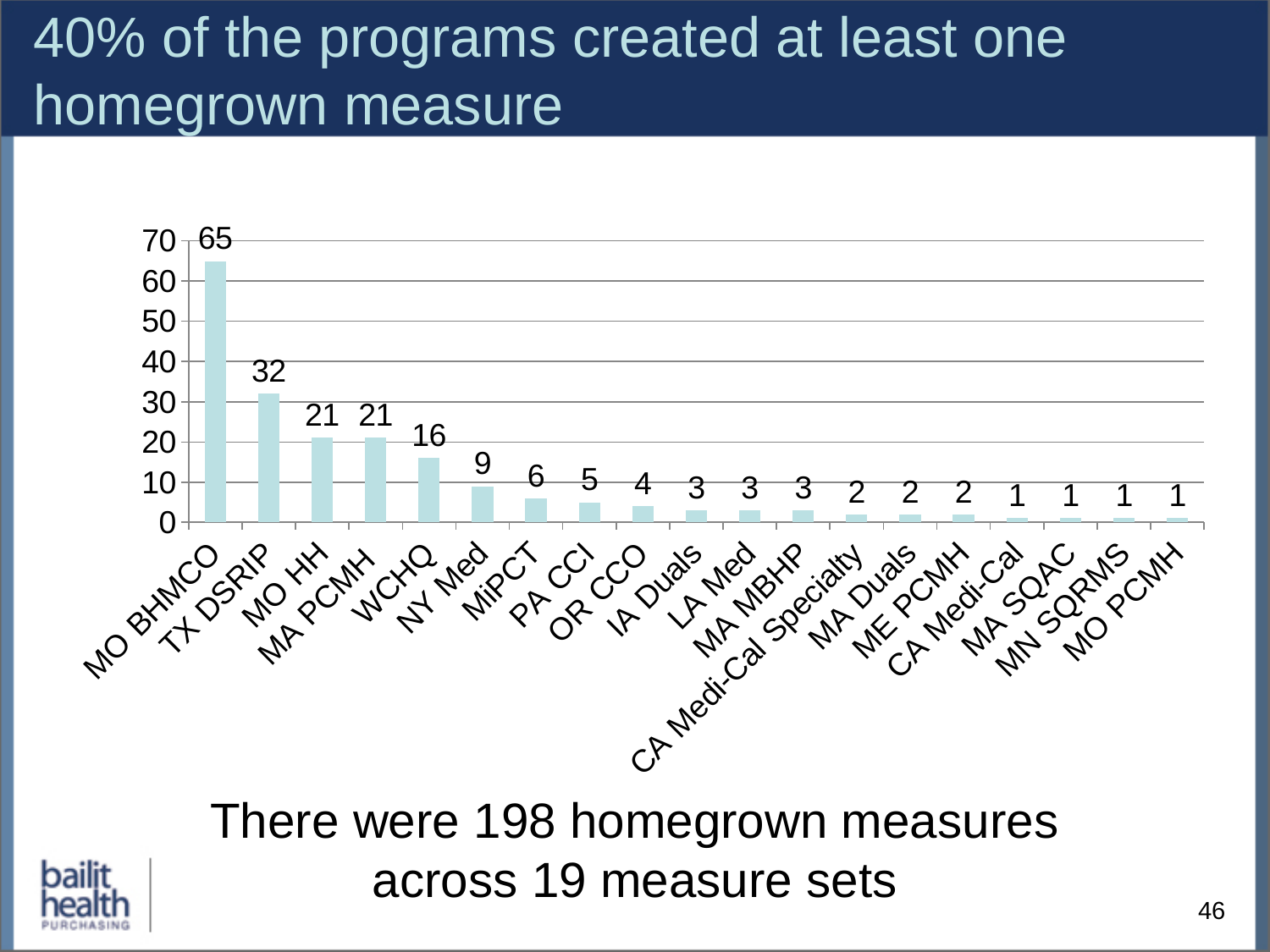

# 40% of the programs created at least one homegrown measure

### Chart

| Category | Series 1 |
|---|---|
| MO BHMCO | 65.0 |
| TX DSRIP | 32.0 |
| MO HH | 21.0 |
| MA PCMH  | 21.0 |
| WCHQ | 16.0 |
| NY Med | 9.0 |
| MiPCT | 6.0 |
| PA CCI | 5.0 |
| OR CCO | 4.0 |
| IA Duals | 3.0 |
| LA Med | 3.0 |
| MA MBHP | 3.0 |
| CA Medi-Cal Specialty | 2.0 |
| MA Duals | 2.0 |
| ME PCMH | 2.0 |
| CA Medi-Cal | 1.0 |
| MA SQAC | 1.0 |
| MN SQRMS | 1.0 |
| MO PCMH | 1.0 |
There were 198 homegrown measures across 19 measure sets
46